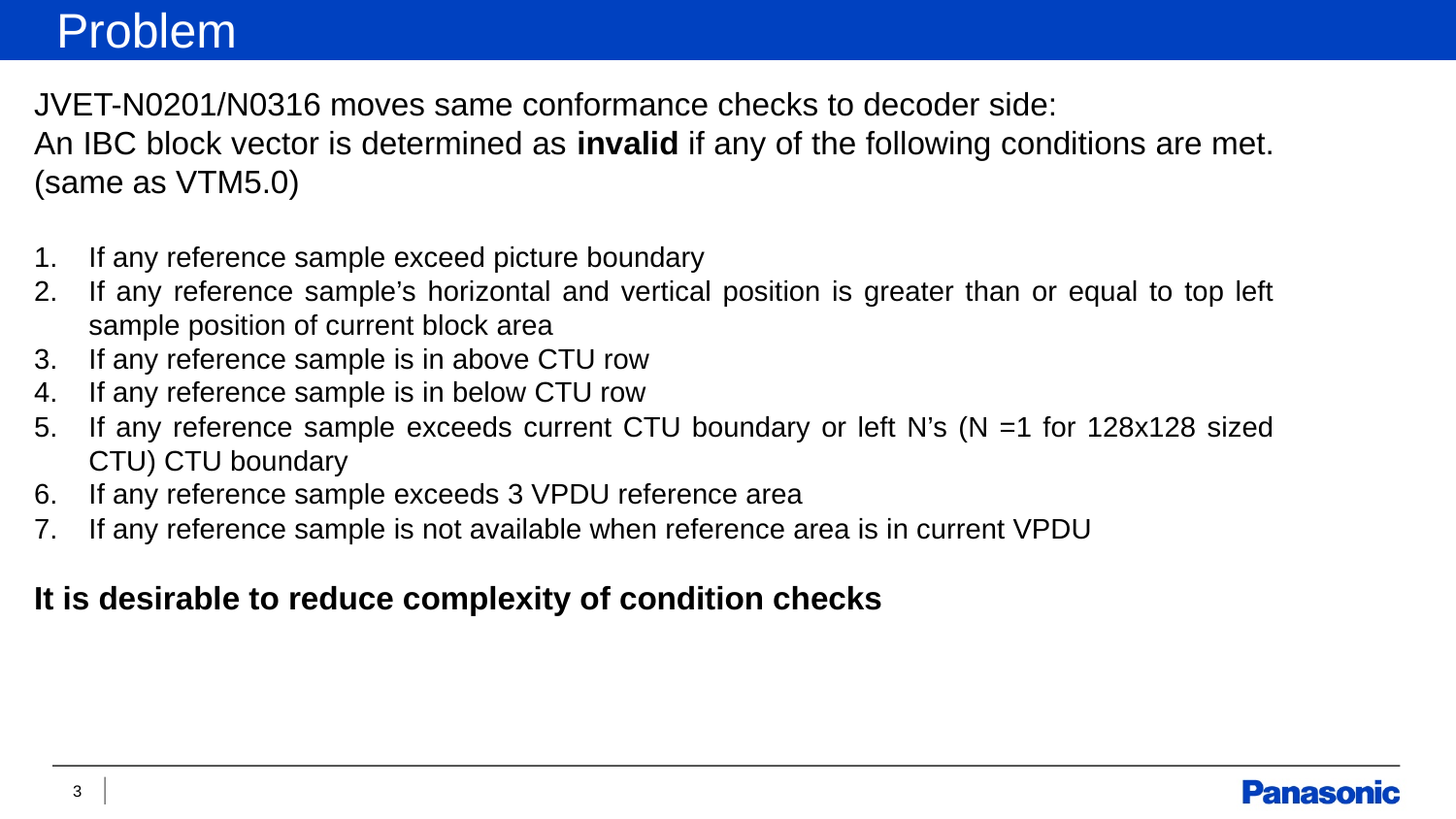

Problem

JVET-N0201/N0316 moves same conformance checks to decoder side:
An IBC block vector is determined as invalid if any of the following conditions are met. (same as VTM5.0)

If any reference sample exceed picture boundary
If any reference sample’s horizontal and vertical position is greater than or equal to top left sample position of current block area
If any reference sample is in above CTU row
If any reference sample is in below CTU row
If any reference sample exceeds current CTU boundary or left N’s (N =1 for 128x128 sized CTU) CTU boundary
If any reference sample exceeds 3 VPDU reference area
If any reference sample is not available when reference area is in current VPDU

It is desirable to reduce complexity of condition checks